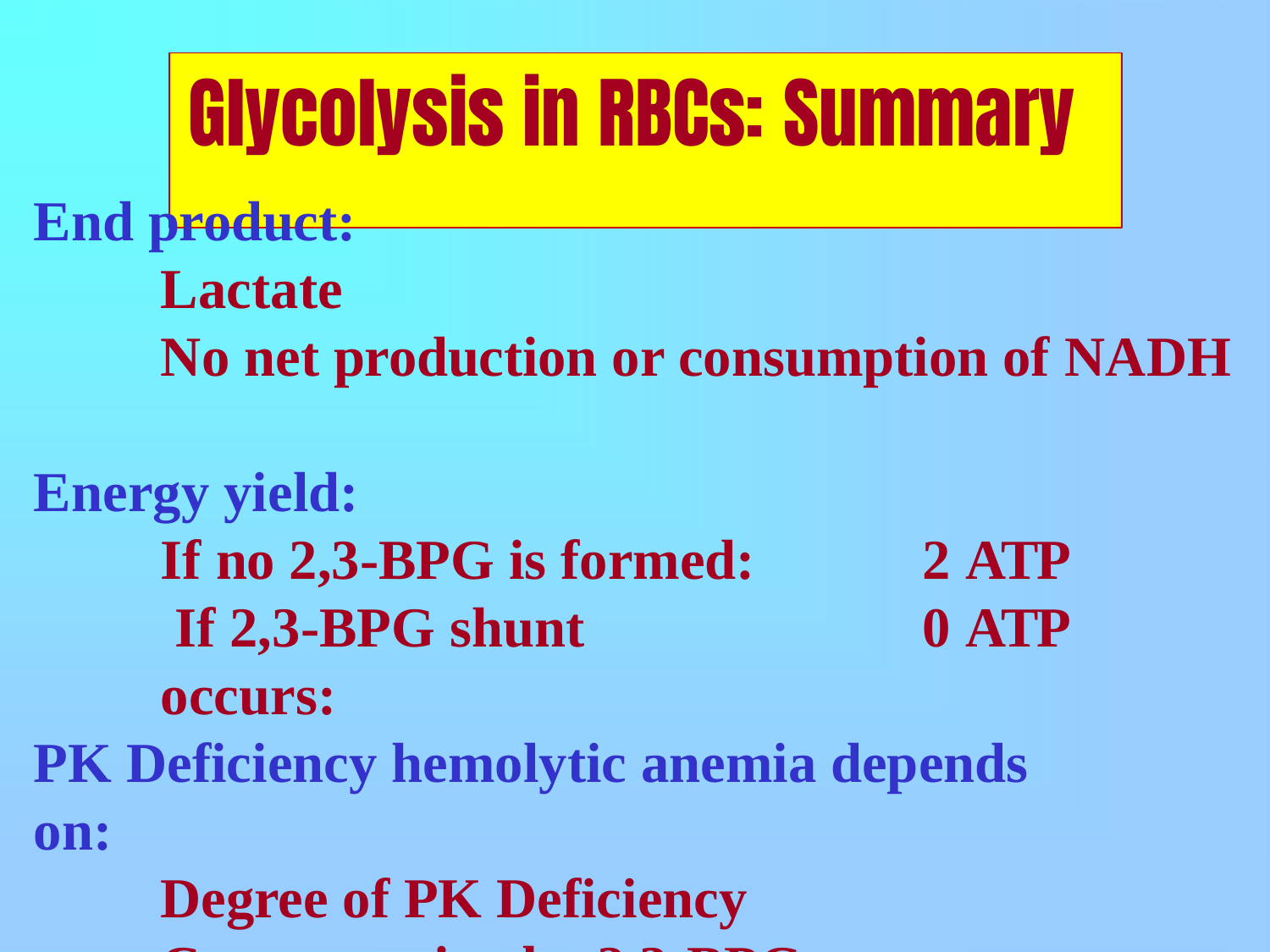

# Glycolysis in RBCs: Summary
End product:
Lactate
No net production or consumption of NADH
Energy yield:
If no 2,3-BPG is formed:  If 2,3-BPG shunt occurs:
2 ATP
0 ATP
PK Deficiency hemolytic anemia depends on:
Degree of PK Deficiency  Compensation by 2,3-BPG